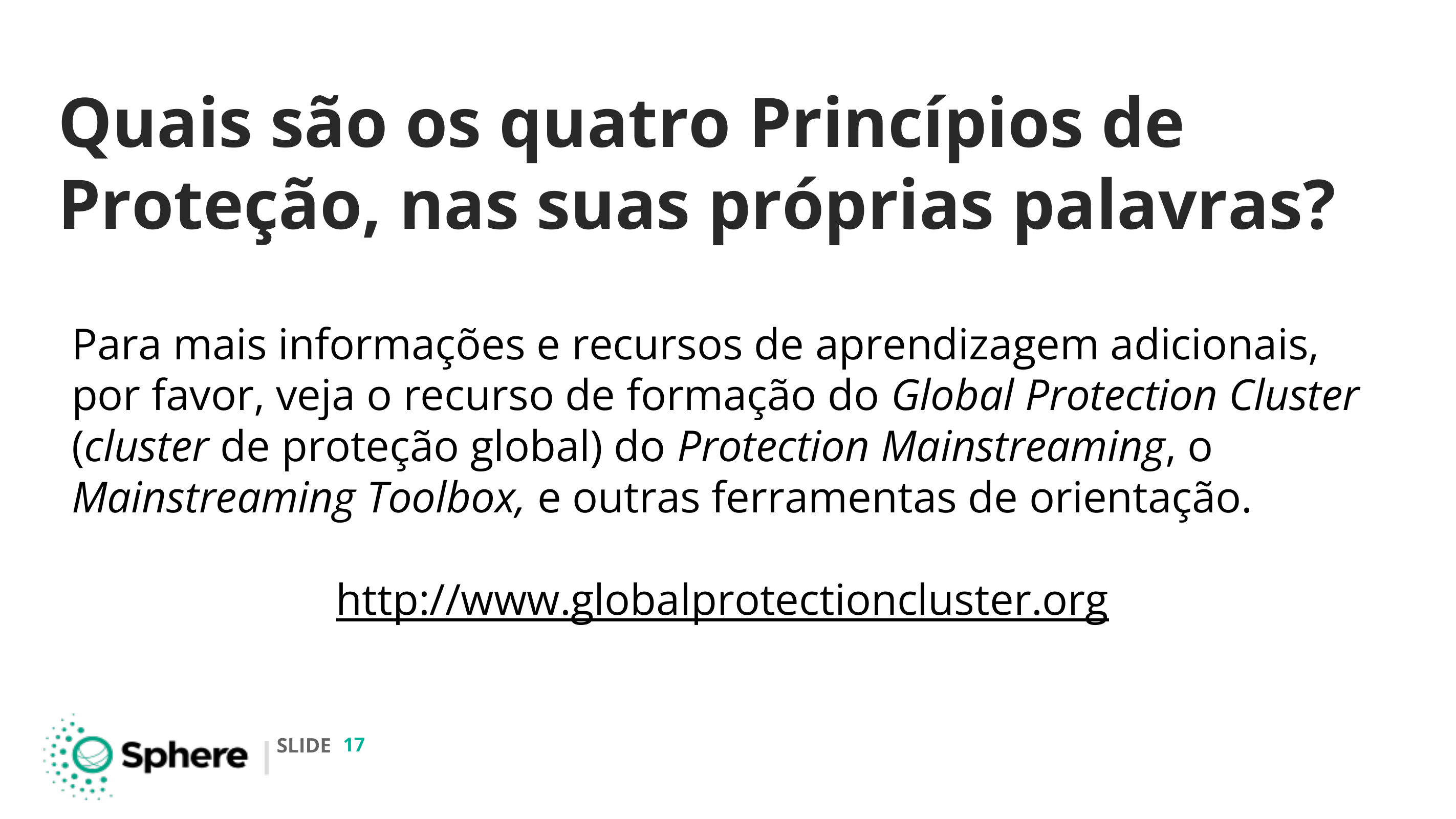

Quais são os quatro Princípios de Proteção, nas suas próprias palavras?
Para mais informações e recursos de aprendizagem adicionais, por favor, veja o recurso de formação do Global Protection Cluster  (cluster de proteção global) do Protection Mainstreaming, o Mainstreaming Toolbox, e outras ferramentas de orientação.
http://www.globalprotectioncluster.org

17